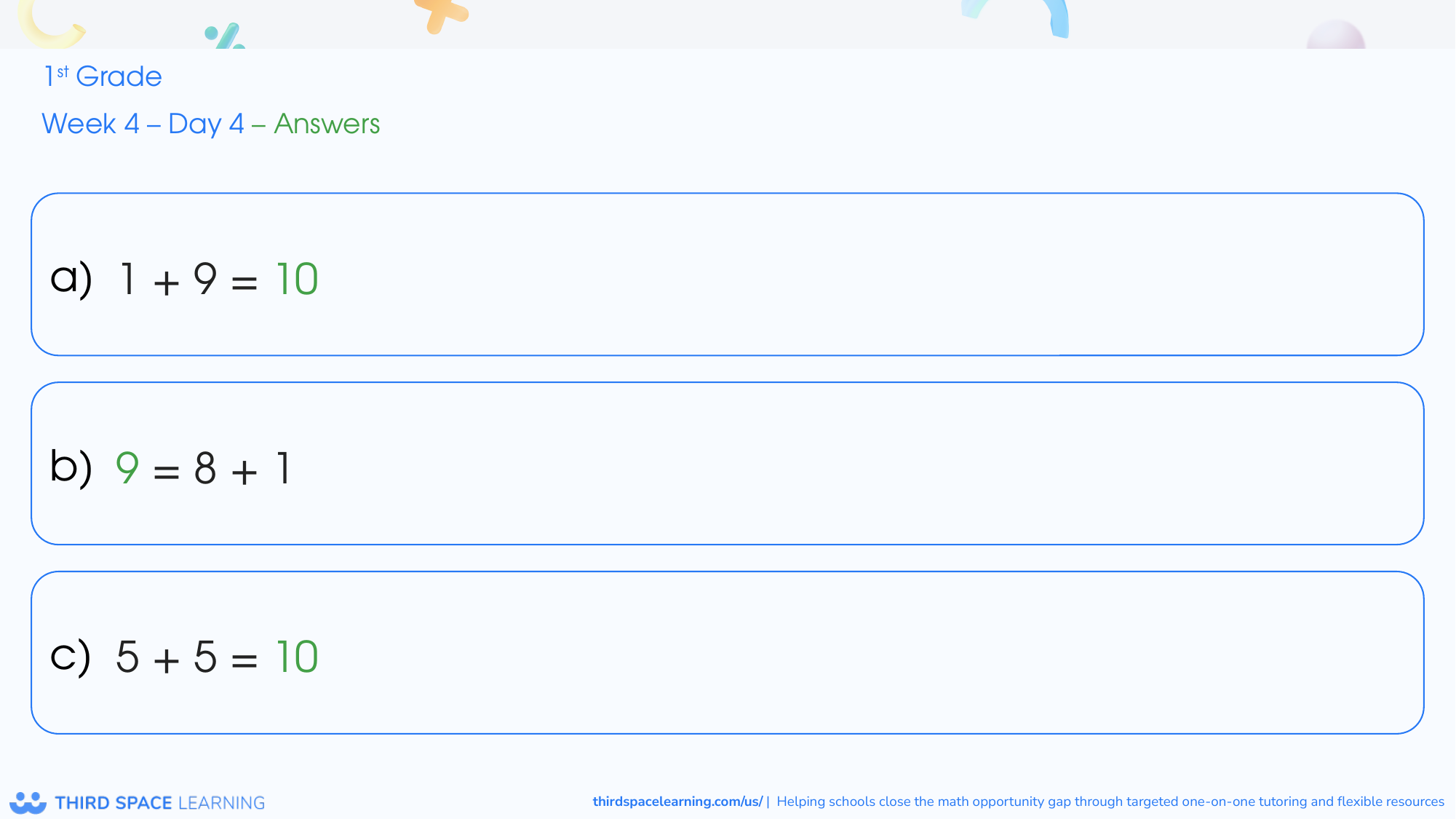

1st Grade
Week 4 – Day 4 – Answers
1 + 9 = 10
9 = 8 + 1
5 + 5 = 10